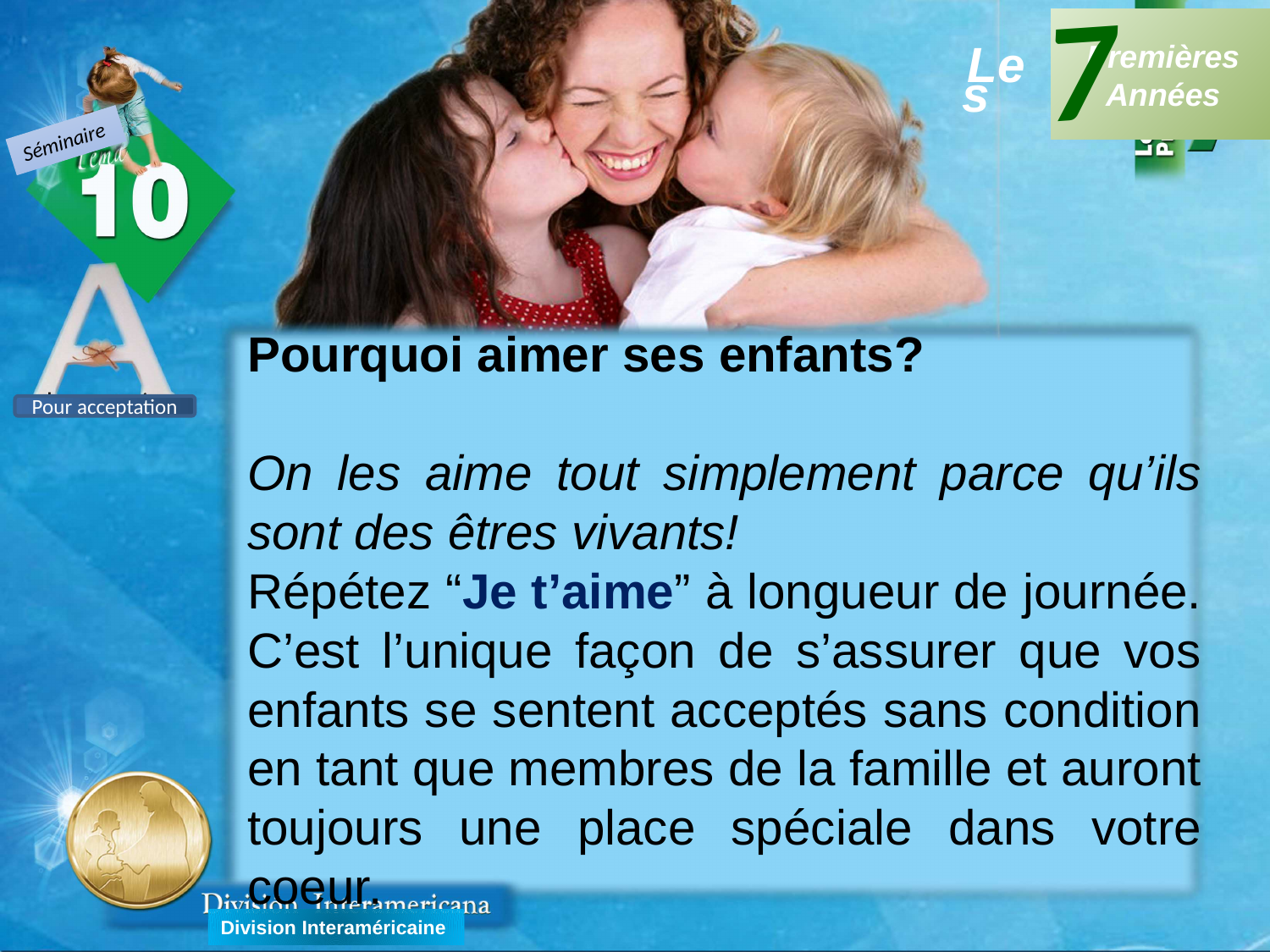

7
Premières
Années
Les
Séminaire
Pourquoi aimer ses enfants?

On les aime tout simplement parce qu’ils sont des êtres vivants!
Répétez “Je t’aime” à longueur de journée. C’est l’unique façon de s’assurer que vos enfants se sentent acceptés sans condition en tant que membres de la famille et auront toujours une place spéciale dans votre coeur.
Pour acceptation
Division Interaméricaine